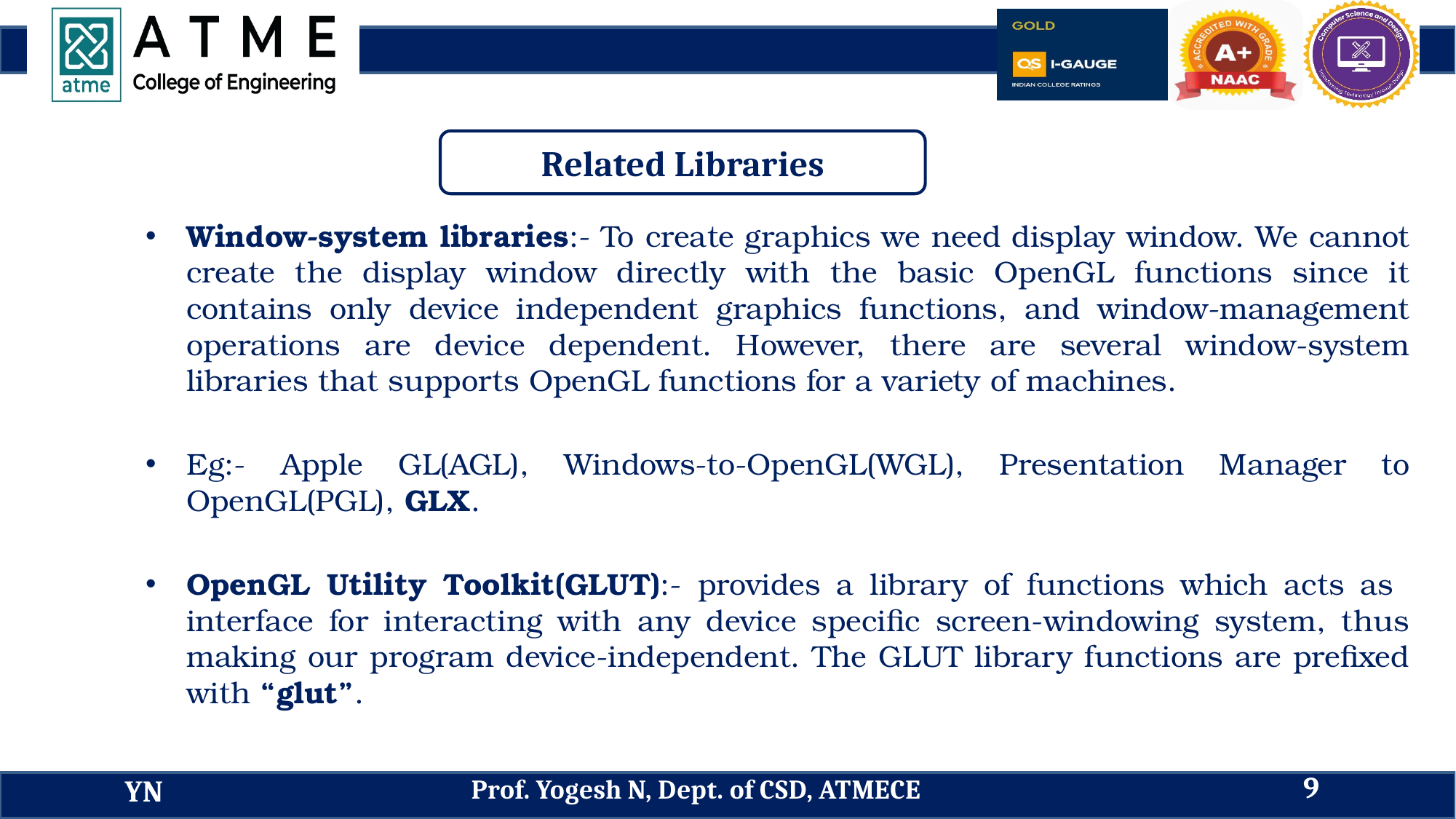

Related Libraries
Window-system libraries:- To create graphics we need display window. We cannot create the display window directly with the basic OpenGL functions since it contains only device independent graphics functions, and window-management operations are device dependent. However, there are several window-system libraries that supports OpenGL functions for a variety of machines.

Eg:- Apple GL(AGL), Windows-to-OpenGL(WGL), Presentation Manager to OpenGL(PGL), GLX.

OpenGL Utility Toolkit(GLUT):- provides a library of functions which acts as  interface for interacting with any device specific screen-windowing system, thus making our program device-independent. The GLUT library functions are prefixed with “glut”.
9
Prof. Yogesh N, Dept. of CSD, ATMECE
YN